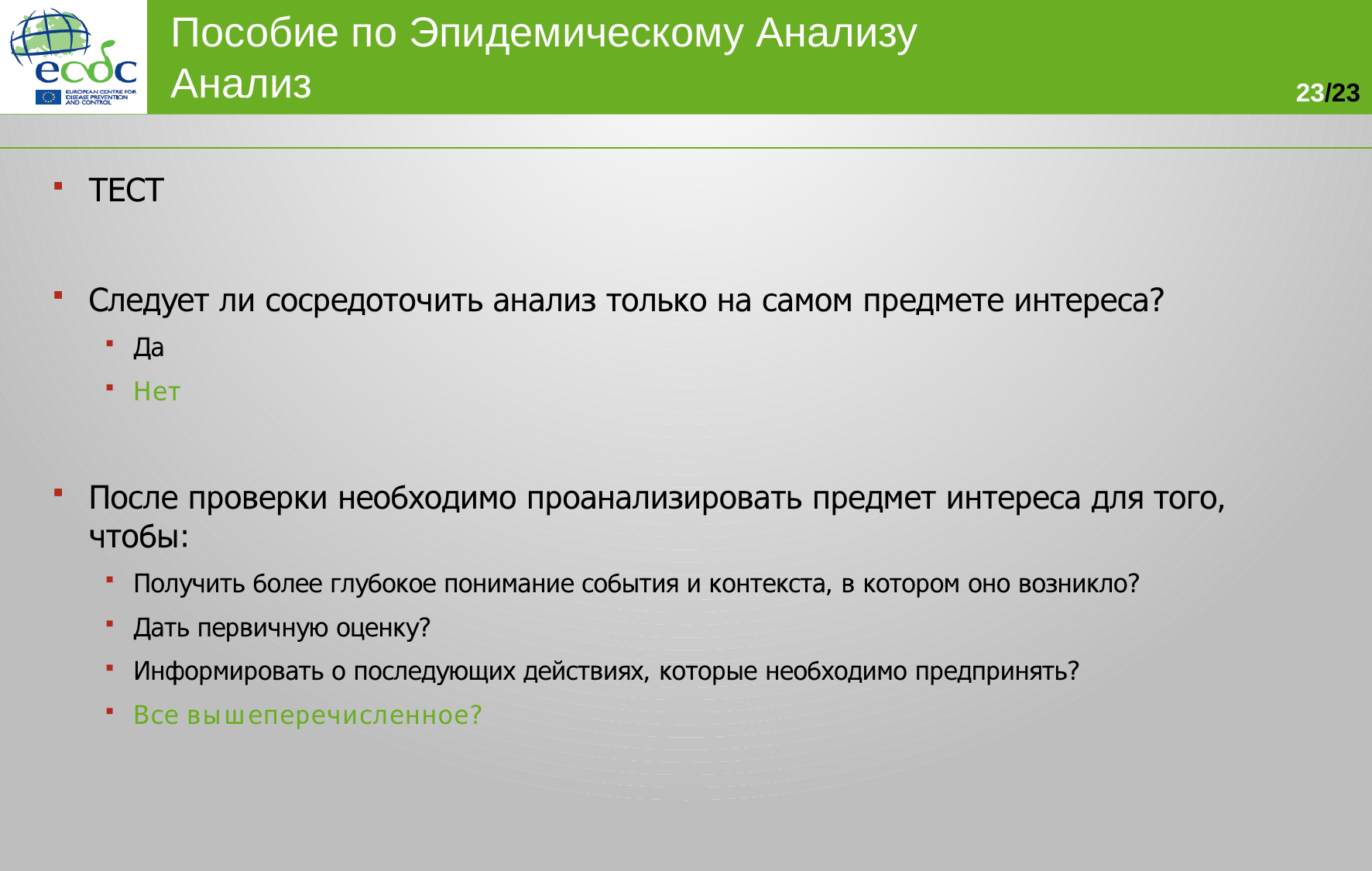

ТЕСТ

Следует ли сосредоточить анализ только на самом предмете интереса?
Да
Нет

После проверки необходимо проанализировать предмет интереса для того, чтобы:
Получить более глубокое понимание события и контекста, в котором оно возникло?
Дать первичную оценку?
Информировать о последующих действиях, которые необходимо предпринять?
Все вышеперечисленное?